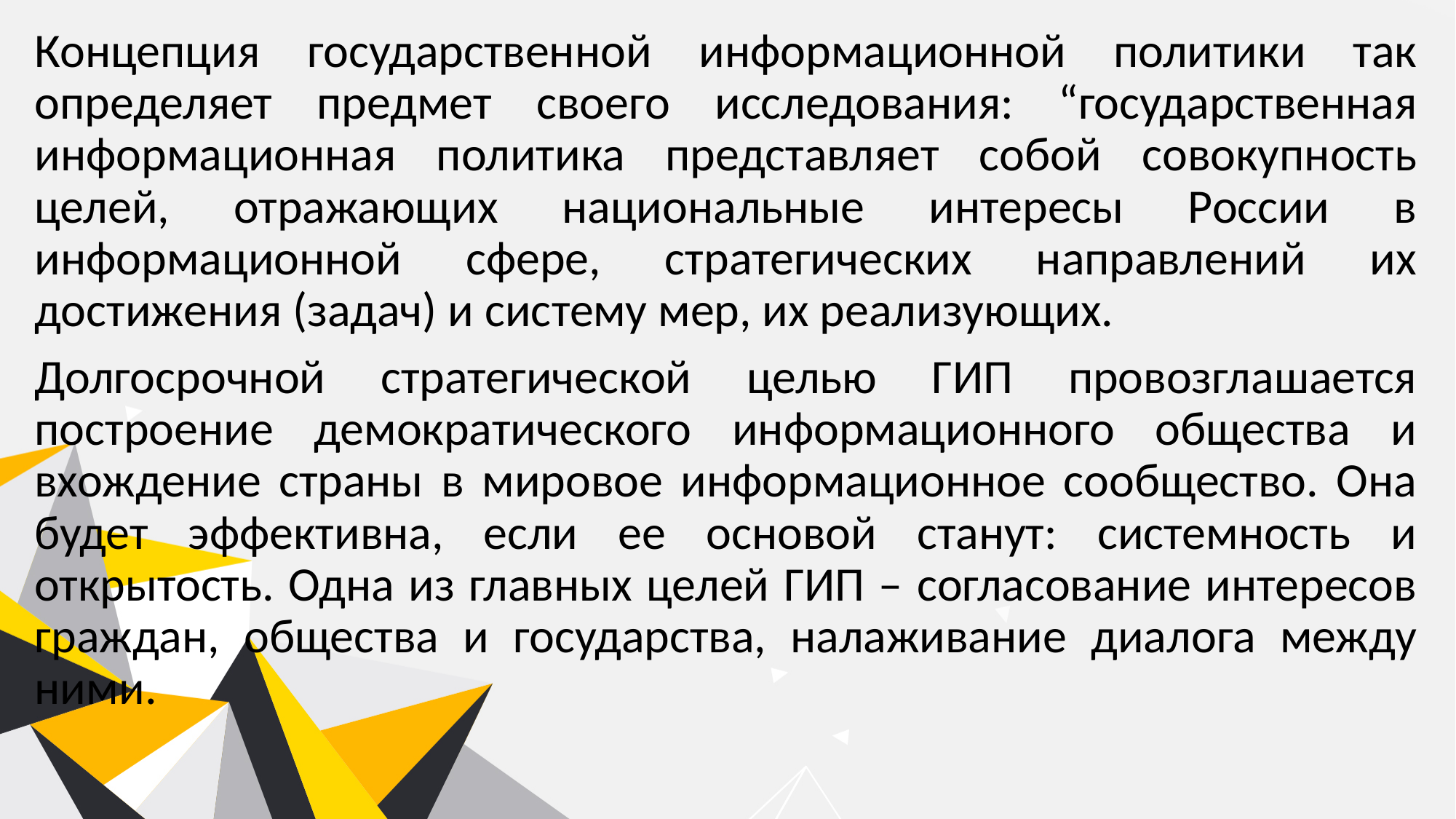

Концепция государственной информационной политики так определяет предмет своего исследования: “государственная информационная политика представляет собой совокупность целей, отражающих национальные интересы России в информационной сфере, стратегических направлений их достижения (задач) и систему мер, их реализующих.
Долгосрочной стратегической целью ГИП провозглашается построение демократического информационного общества и вхождение страны в мировое информационное сообщество. Она будет эффективна, если ее основой станут: системность и открытость. Одна из главных целей ГИП – согласование интересов граждан, общества и государства, налаживание диалога между ними.